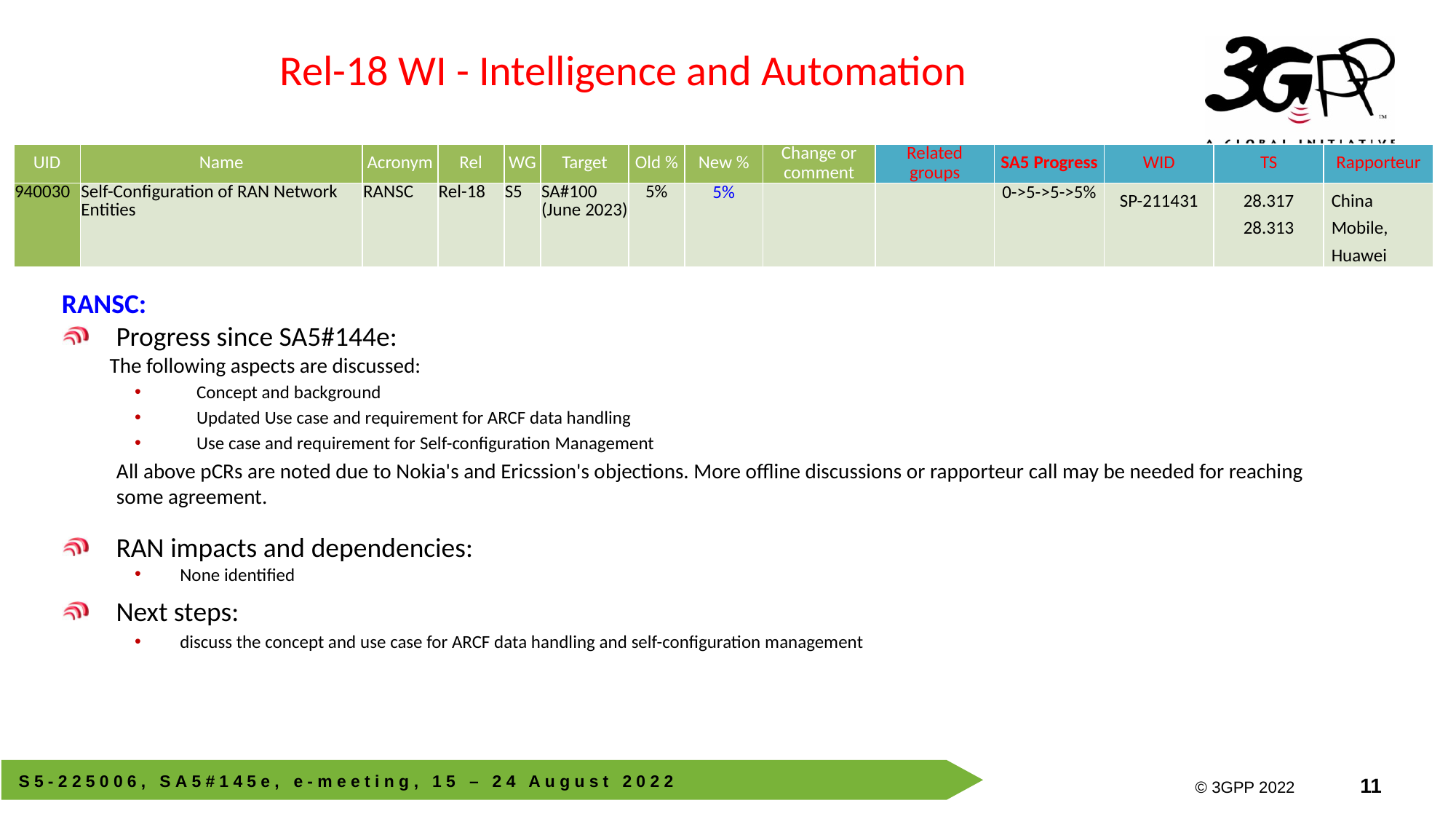

# Rel-18 WI - Intelligence and Automation
| UID | Name | Acronym | Rel | WG | Target | Old % | New % | Change or comment | Related groups | SA5 Progress | WID | TS | Rapporteur |
| --- | --- | --- | --- | --- | --- | --- | --- | --- | --- | --- | --- | --- | --- |
| 940030 | Self-Configuration of RAN Network Entities | RANSC | Rel-18 | S5 | SA#100 (June 2023) | 5% | 5% |  |  | 0->5->5->5% | SP-211431 | 28.317 28.313 | China Mobile, Huawei |
RANSC:
Progress since SA5#144e:
The following aspects are discussed:
    Concept and background
    Updated Use case and requirement for ARCF data handling
    Use case and requirement for Self-configuration Management
All above pCRs are noted due to Nokia's and Ericssion's objections. More offline discussions or rapporteur call may be needed for reaching some agreement.

RAN impacts and dependencies:
None identified
Next steps:
discuss the concept and use case for ARCF data handling and self-configuration management